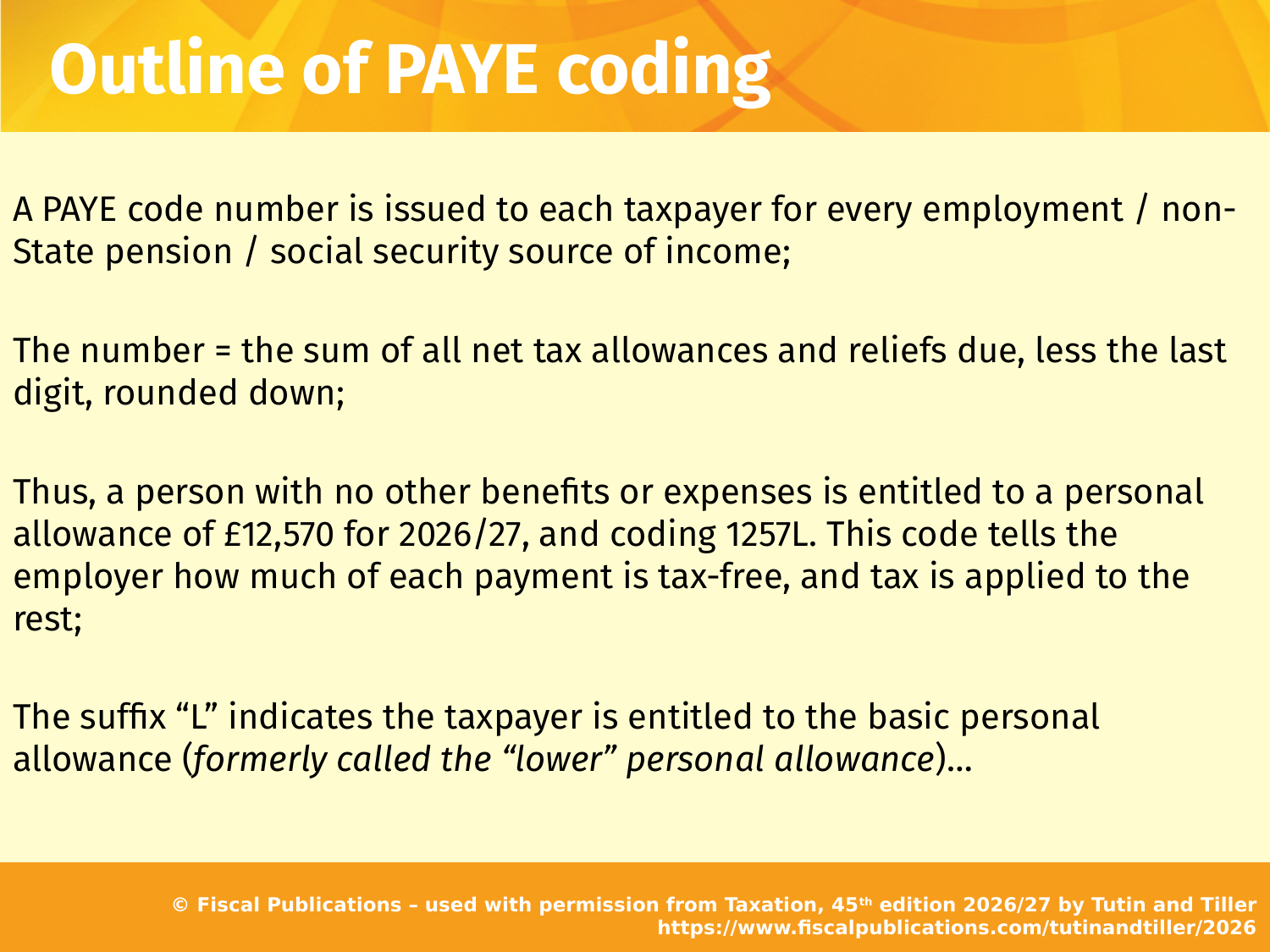

# Outline of PAYE coding

A PAYE code number is issued to each taxpayer for every employment / non-State pension / social security source of income;

The number = the sum of all net tax allowances and reliefs due, less the last digit, rounded down;

Thus, a person with no other benefits or expenses is entitled to a personal allowance of £12,570 for 2026/27, and coding 1257L. This code tells the employer how much of each payment is tax-free, and tax is applied to the rest;

The suffix “L” indicates the taxpayer is entitled to the basic personal allowance (formerly called the “lower” personal allowance)…